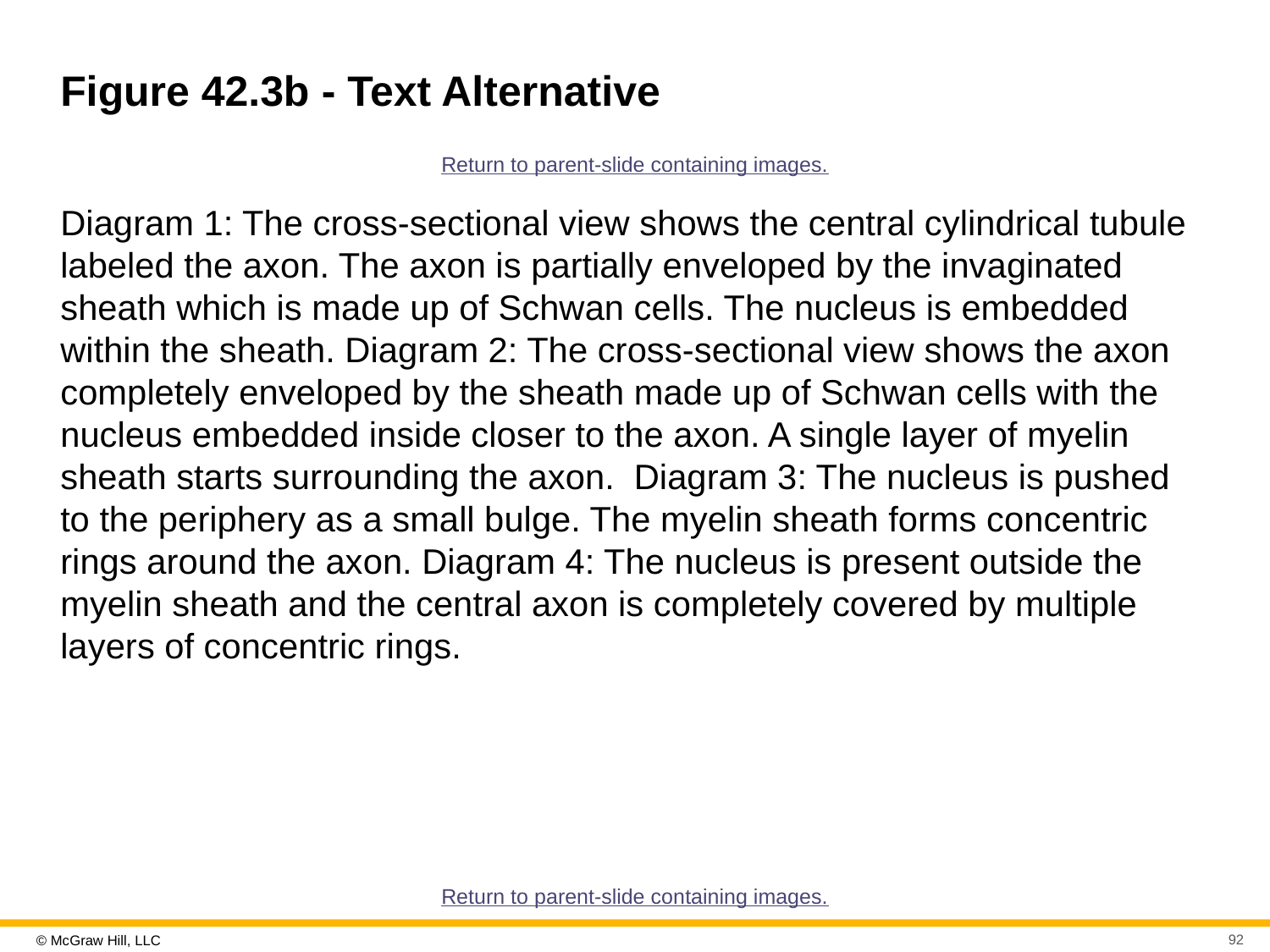

# Figure 42.3b - Text Alternative
Return to parent-slide containing images.
Diagram 1: The cross-sectional view shows the central cylindrical tubule labeled the axon. The axon is partially enveloped by the invaginated sheath which is made up of Schwan cells. The nucleus is embedded within the sheath. Diagram 2: The cross-sectional view shows the axon completely enveloped by the sheath made up of Schwan cells with the nucleus embedded inside closer to the axon. A single layer of myelin sheath starts surrounding the axon.  Diagram 3: The nucleus is pushed to the periphery as a small bulge. The myelin sheath forms concentric rings around the axon. Diagram 4: The nucleus is present outside the myelin sheath and the central axon is completely covered by multiple layers of concentric rings.
Return to parent-slide containing images.
92